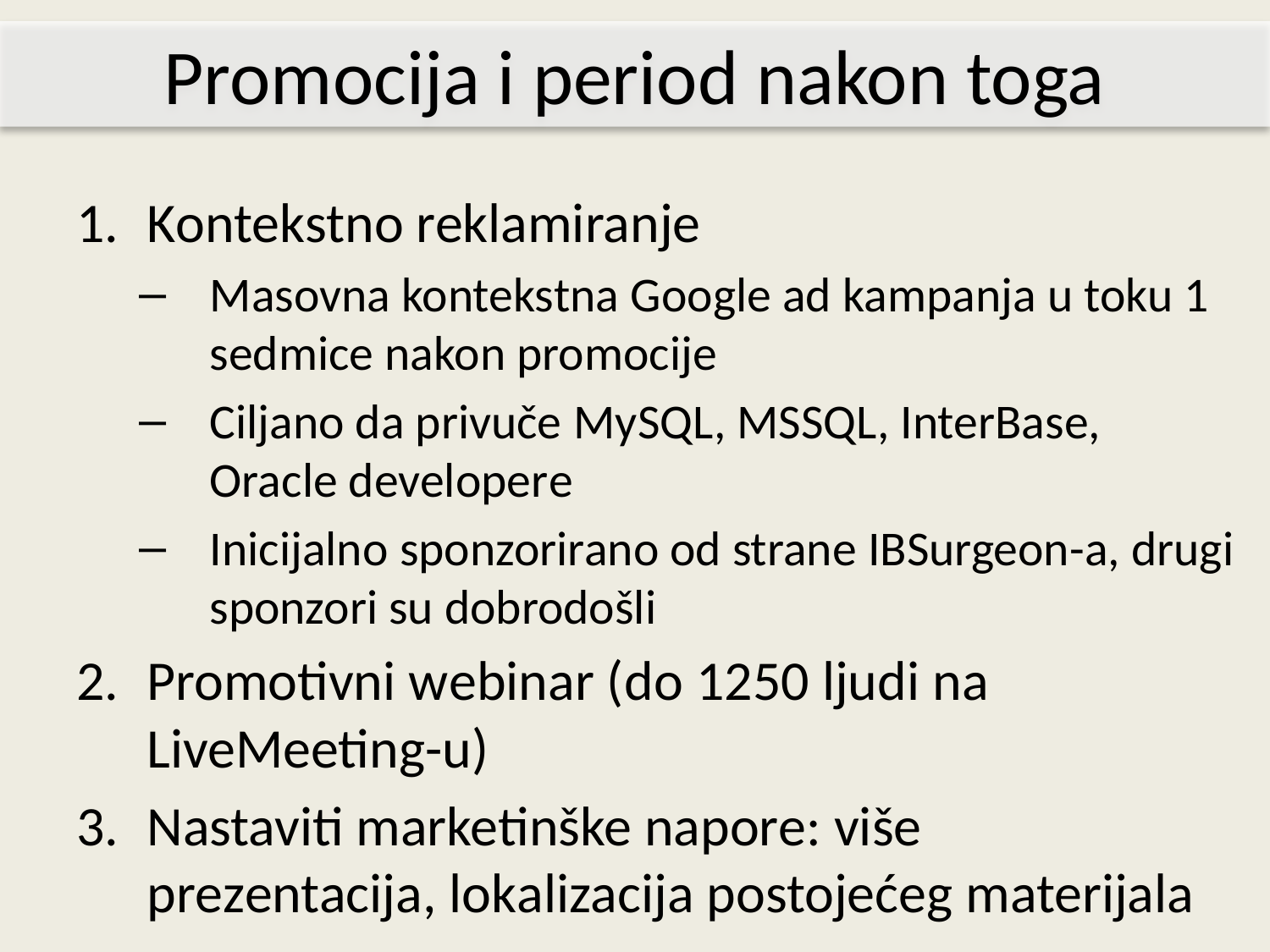

Promocija i period nakon toga
Kontekstno reklamiranje
Masovna kontekstna Google ad kampanja u toku 1 sedmice nakon promocije
Ciljano da privuče MySQL, MSSQL, InterBase, Oracle developere
Inicijalno sponzorirano od strane IBSurgeon-a, drugi sponzori su dobrodošli
Promotivni webinar (do 1250 ljudi na  LiveMeeting-u)
Nastaviti marketinške napore: više  prezentacija, lokalizacija postojećeg materijala